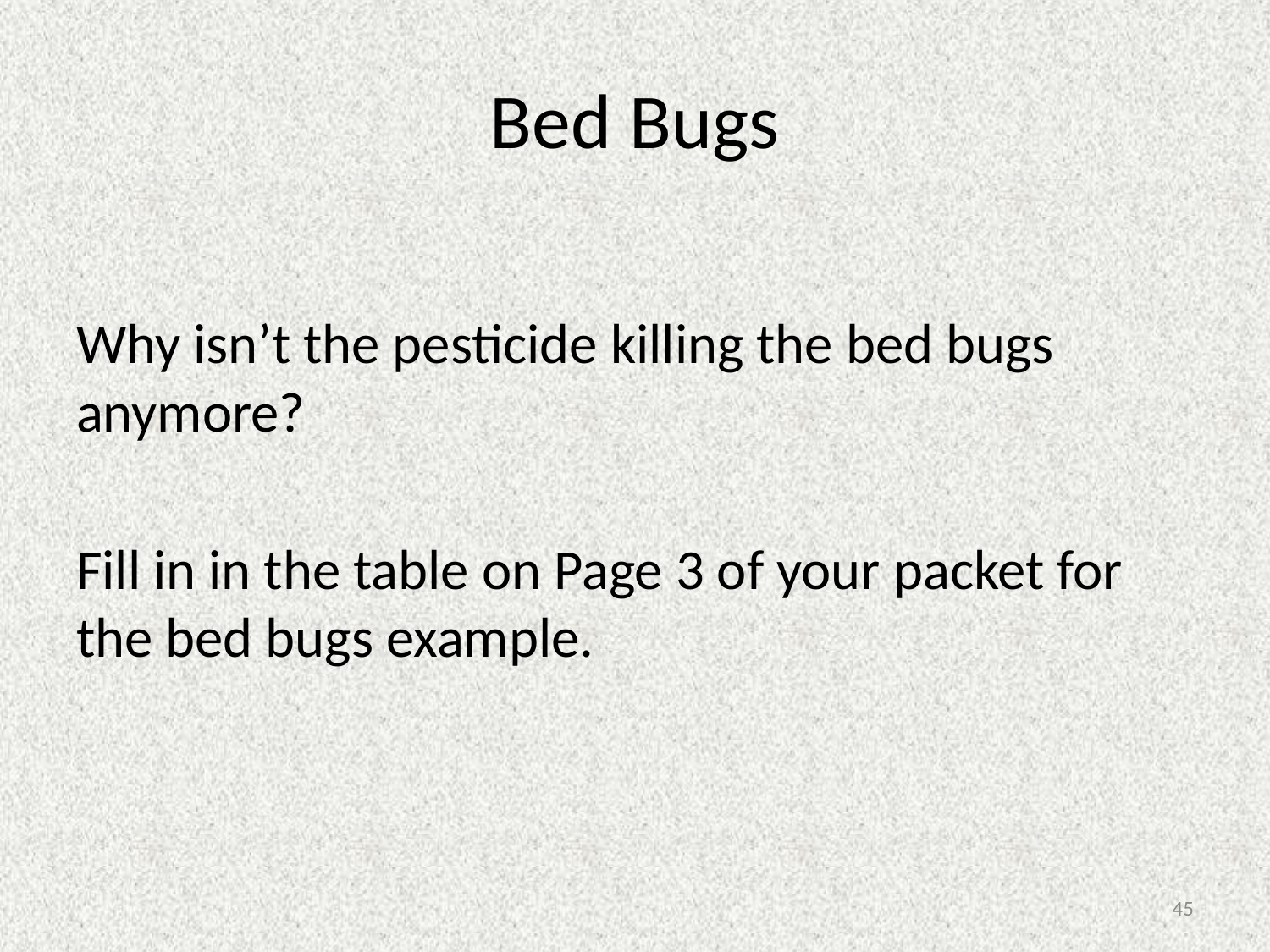

# Bed Bugs

Why isn’t the pesticide killing the bed bugs anymore?

Fill in in the table on Page 3 of your packet for the bed bugs example.
45